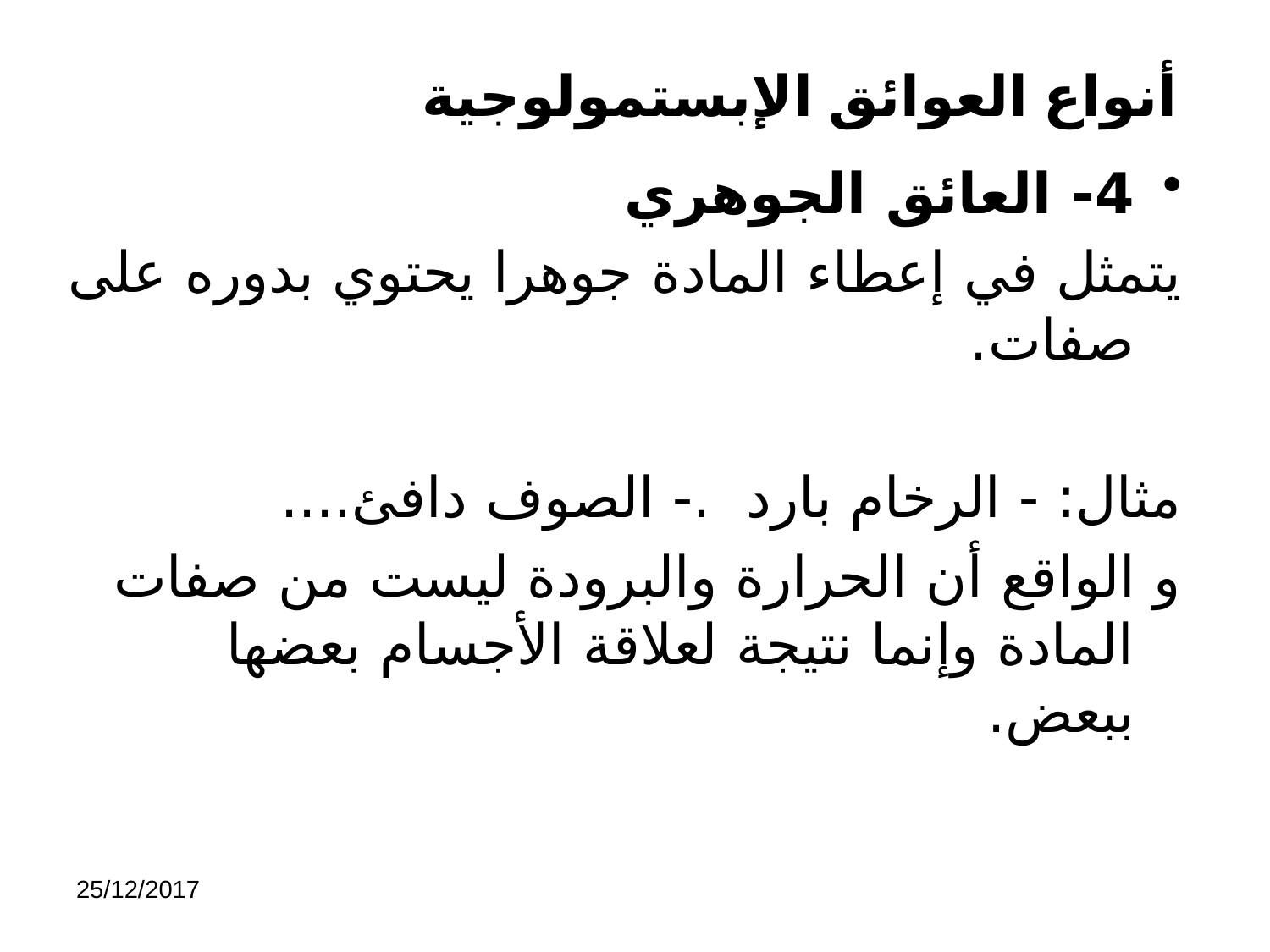

# أنواع العوائق الإبستمولوجية
4- العائق الجوهري
يتمثل في إعطاء المادة جوهرا يحتوي بدوره على صفات.

مثال: - الرخام بارد  .- الصوف دافئ....
و الواقع أن الحرارة والبرودة ليست من صفات المادة وإنما نتيجة لعلاقة الأجسام بعضها ببعض.

25/12/2017